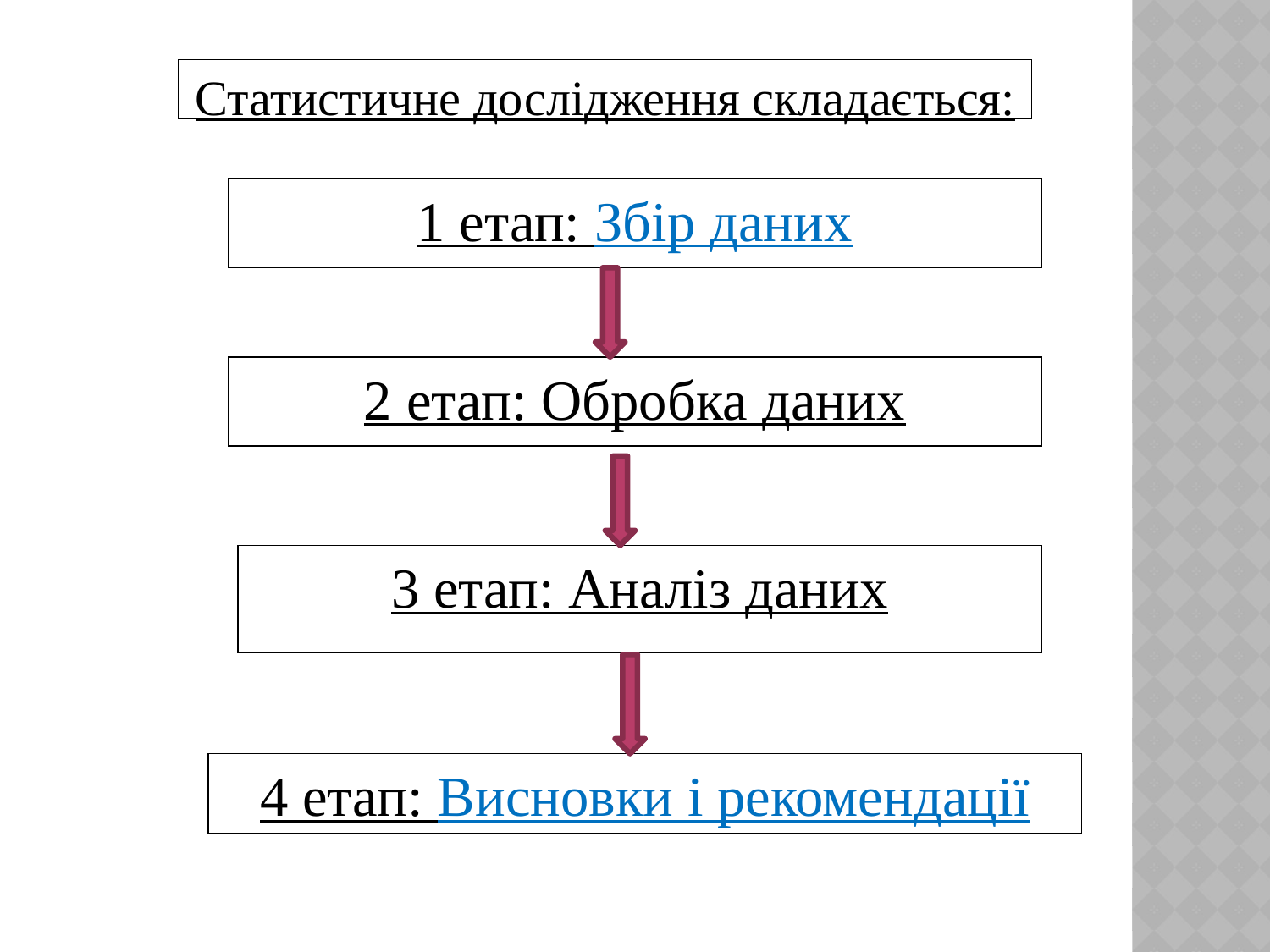

Статистичне дослідження складається:
1 етап: Збір даних

2 етап: Обробка даних

3 етап: Аналіз даних

4 етап: Висновки і рекомендації